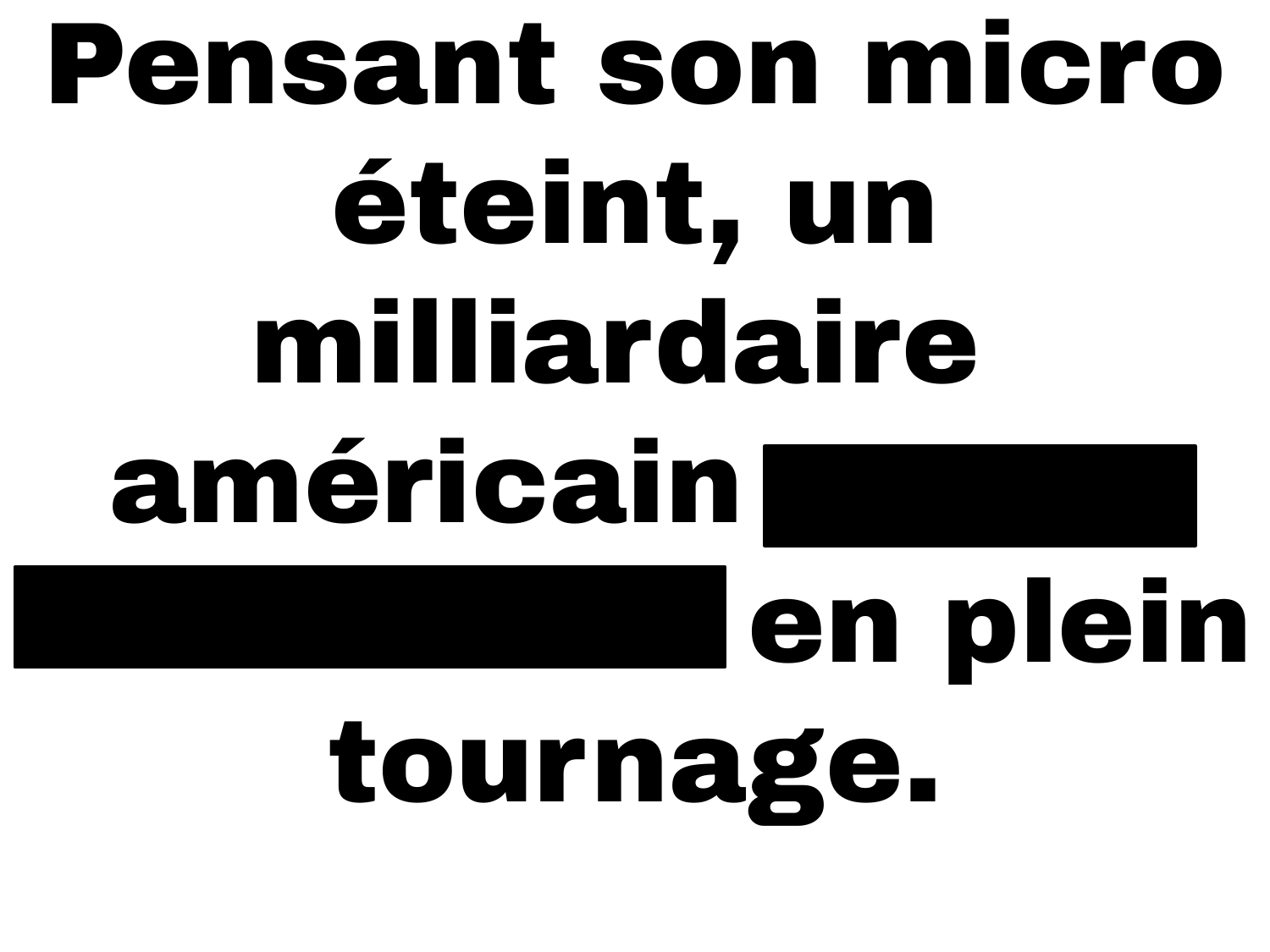

# Pensant son micro éteint, un milliardaire  américain avoue ses crimes en plein tournage.